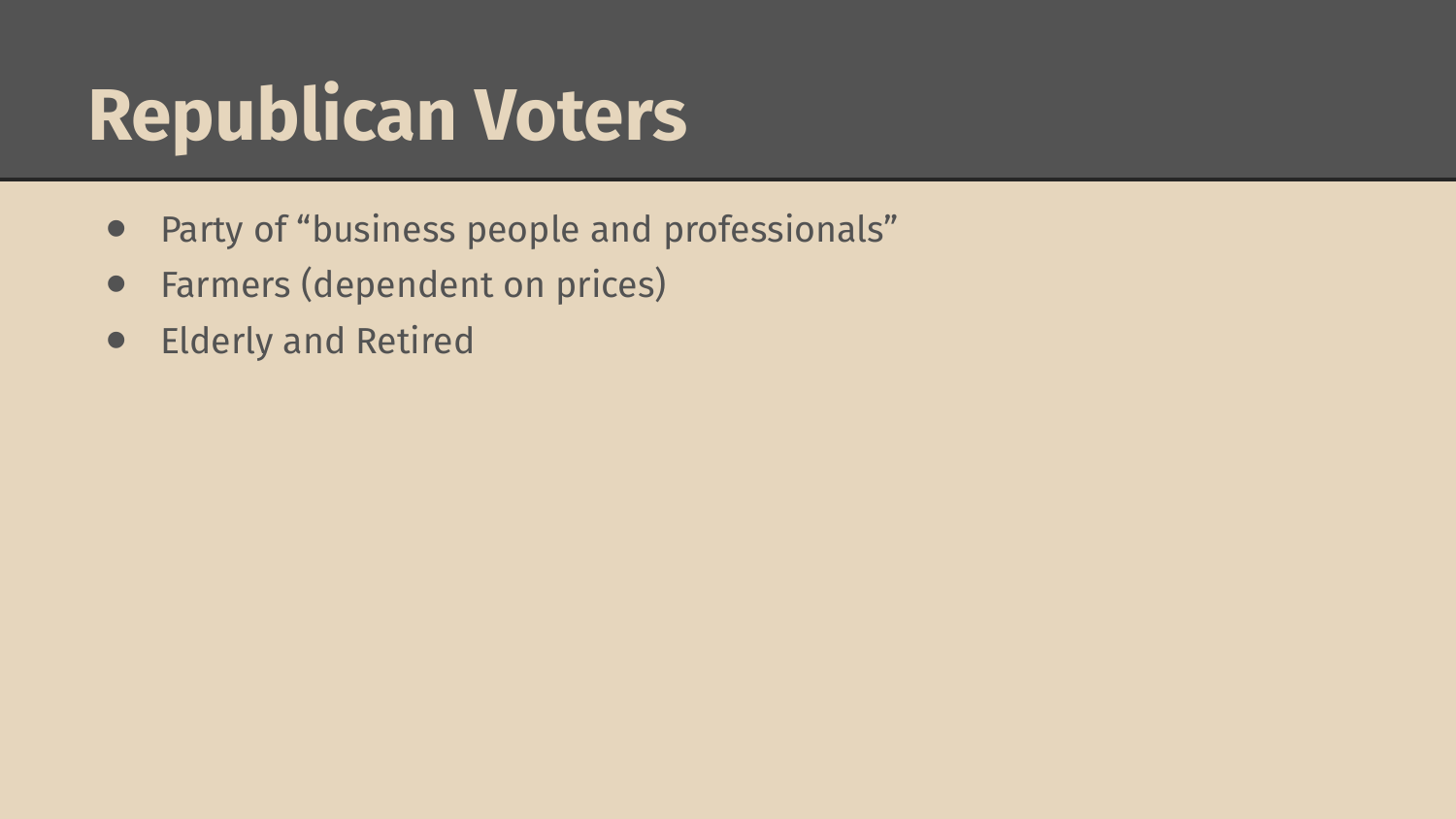

# Republican Voters
Party of “business people and professionals”
Farmers (dependent on prices)
Elderly and Retired